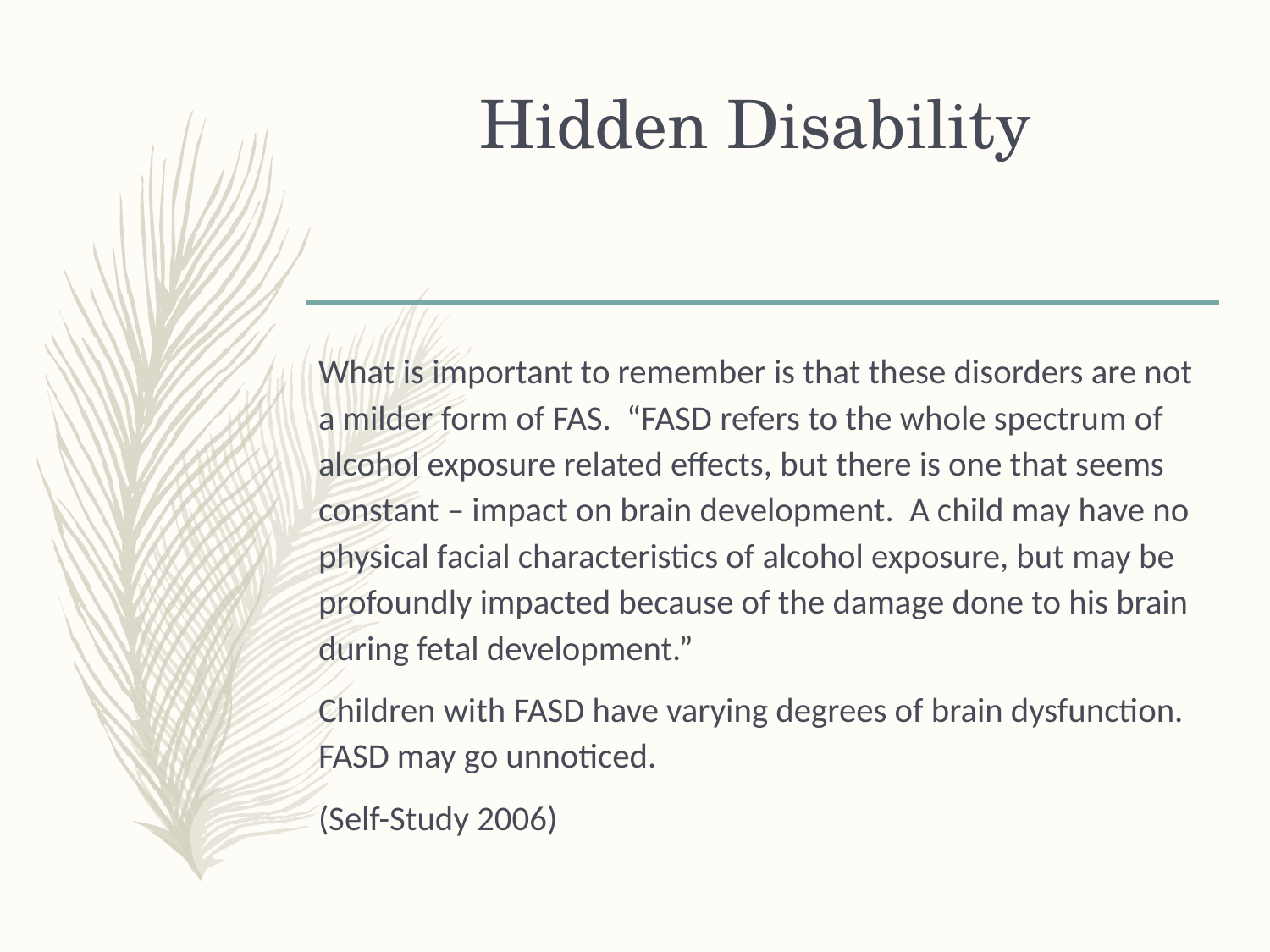

# Hidden Disability
What is important to remember is that these disorders are not a milder form of FAS.  “FASD refers to the whole spectrum of alcohol exposure related effects, but there is one that seems constant – impact on brain development.  A child may have no physical facial characteristics of alcohol exposure, but may be profoundly impacted because of the damage done to his brain during fetal development.”
Children with FASD have varying degrees of brain dysfunction.  FASD may go unnoticed.
(Self-Study 2006)